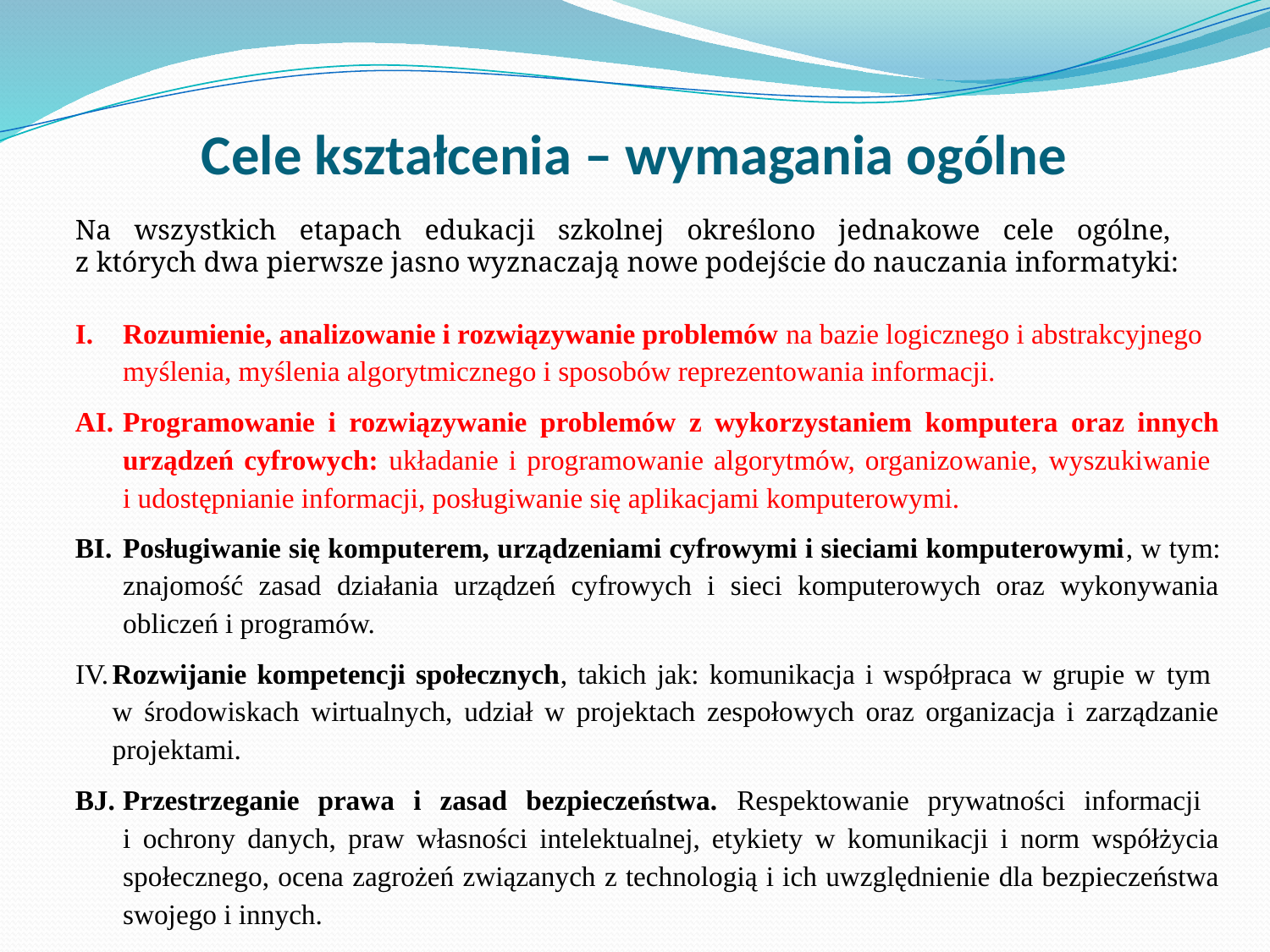

# Cele kształcenia – wymagania ogólne
Na wszystkich etapach edukacji szkolnej określono jednakowe cele ogólne,
z których dwa pierwsze jasno wyznaczają nowe podejście do nauczania informatyki:
Rozumienie, analizowanie i rozwiązywanie problemów na bazie logicznego i abstrakcyjnego myślenia, myślenia algorytmicznego i sposobów reprezentowania informacji.

Programowanie i rozwiązywanie problemów z wykorzystaniem komputera oraz innych urządzeń cyfrowych: układanie i programowanie algorytmów, organizowanie, wyszukiwanie
i udostępnianie informacji, posługiwanie się aplikacjami komputerowymi.

Posługiwanie się komputerem, urządzeniami cyfrowymi i sieciami komputerowymi, w tym: znajomość zasad działania urządzeń cyfrowych i sieci komputerowych oraz wykonywania obliczeń i programów.

IV.	Rozwijanie kompetencji społecznych, takich jak: komunikacja i współpraca w grupie w tym
w środowiskach wirtualnych, udział w projektach zespołowych oraz organizacja i zarządzanie projektami.

Przestrzeganie prawa i zasad bezpieczeństwa. Respektowanie prywatności informacji
i ochrony danych, praw własności intelektualnej, etykiety w komunikacji i norm współżycia społecznego, ocena zagrożeń związanych z technologią i ich uwzględnienie dla bezpieczeństwa swojego i innych.